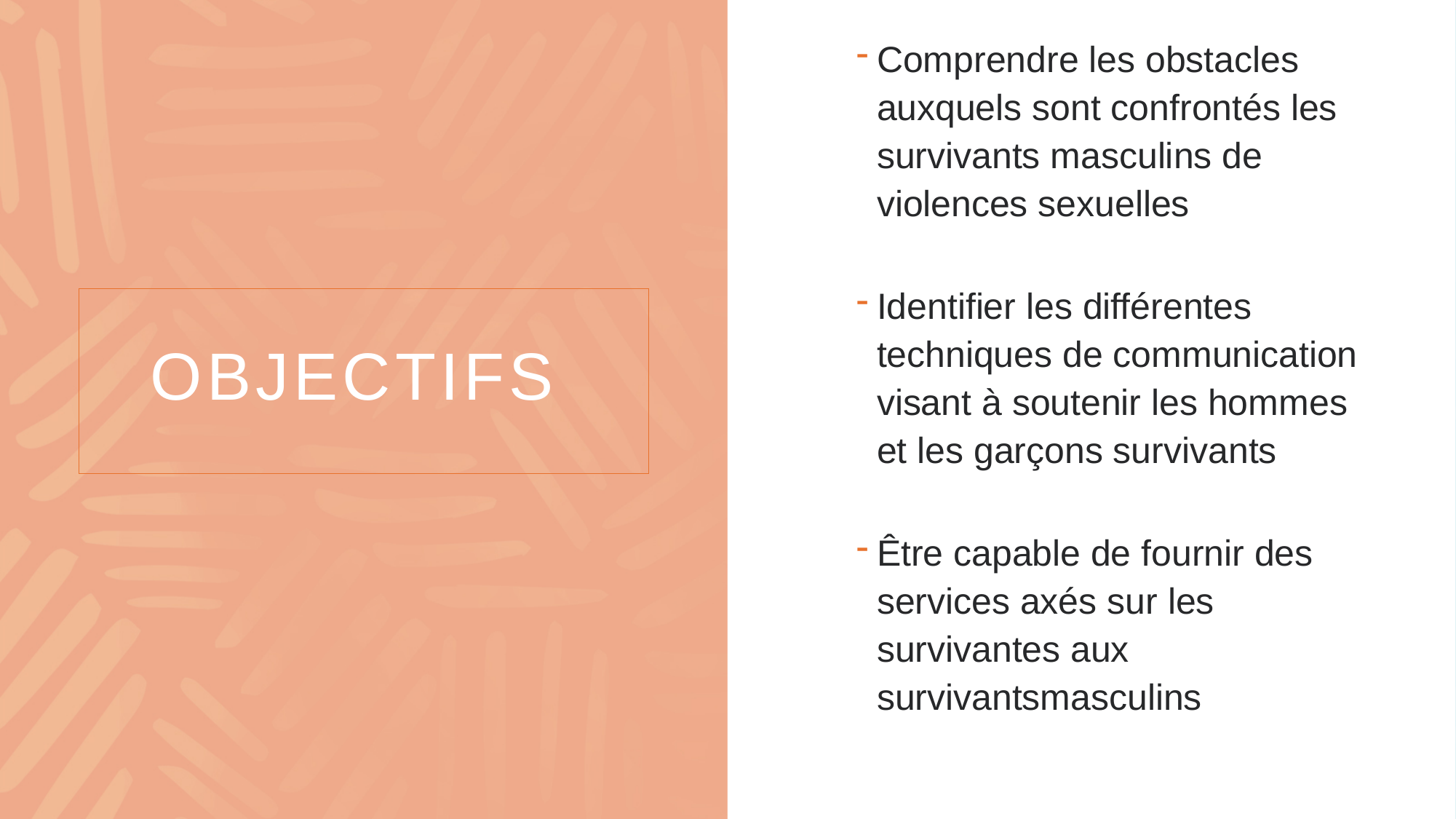

Comprendre les obstacles auxquels sont confrontés les survivants masculins de violences sexuelles
Identifier les différentes techniques de communication visant à soutenir les hommes et les garçons survivants
Être capable de fournir des services axés sur les survivantes aux survivantsmasculins

# Objectifs